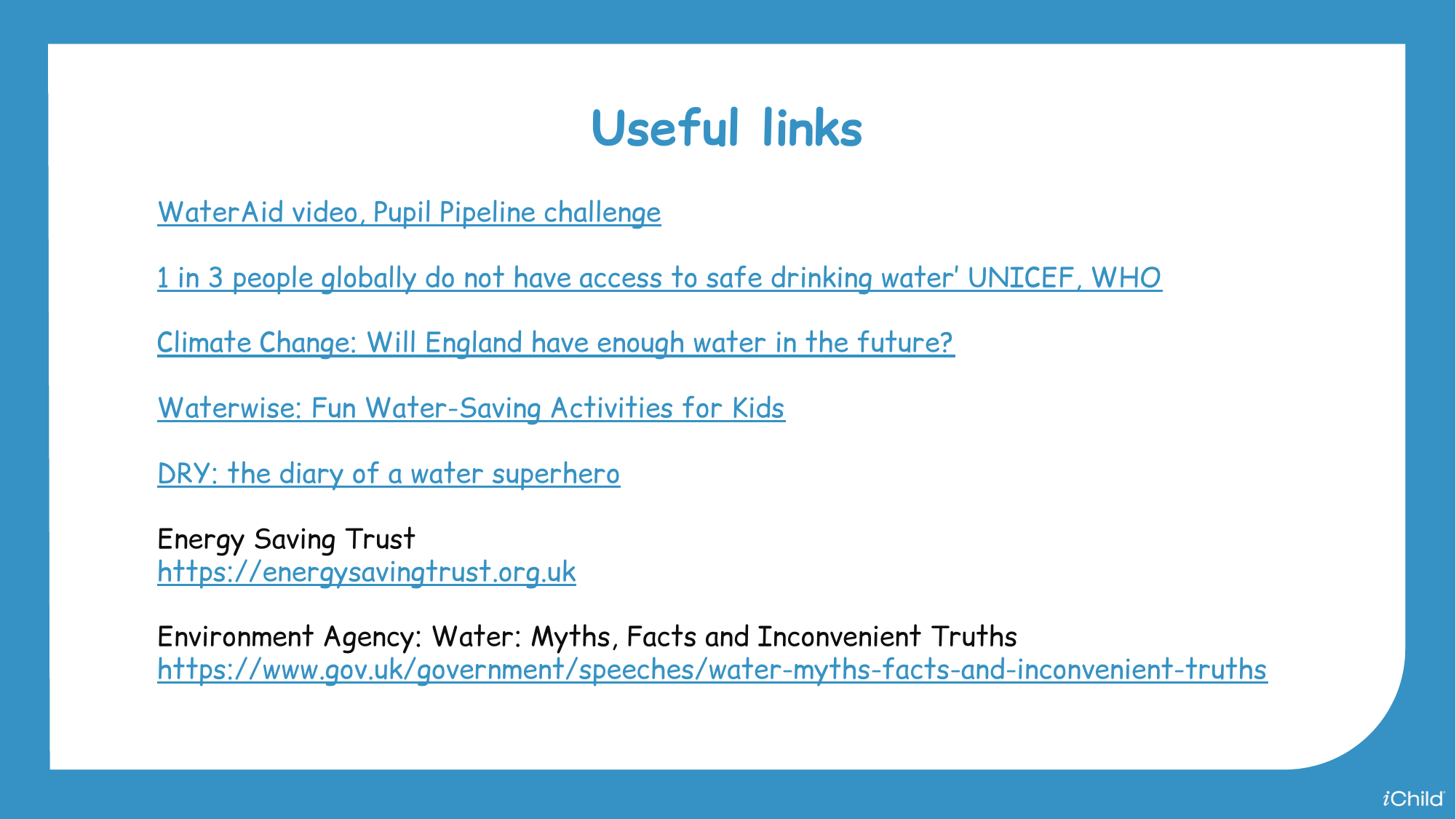

Useful links
WaterAid video, Pupil Pipeline challenge
1 in 3 people globally do not have access to safe drinking water’ UNICEF, WHO
Climate Change: Will England have enough water in the future?
Waterwise: Fun Water-Saving Activities for Kids
DRY: the diary of a water superhero
Energy Saving Trust
https://energysavingtrust.org.uk
Environment Agency: Water: Myths, Facts and Inconvenient Truths
https://www.gov.uk/government/speeches/water-myths-facts-and-inconvenient-truths